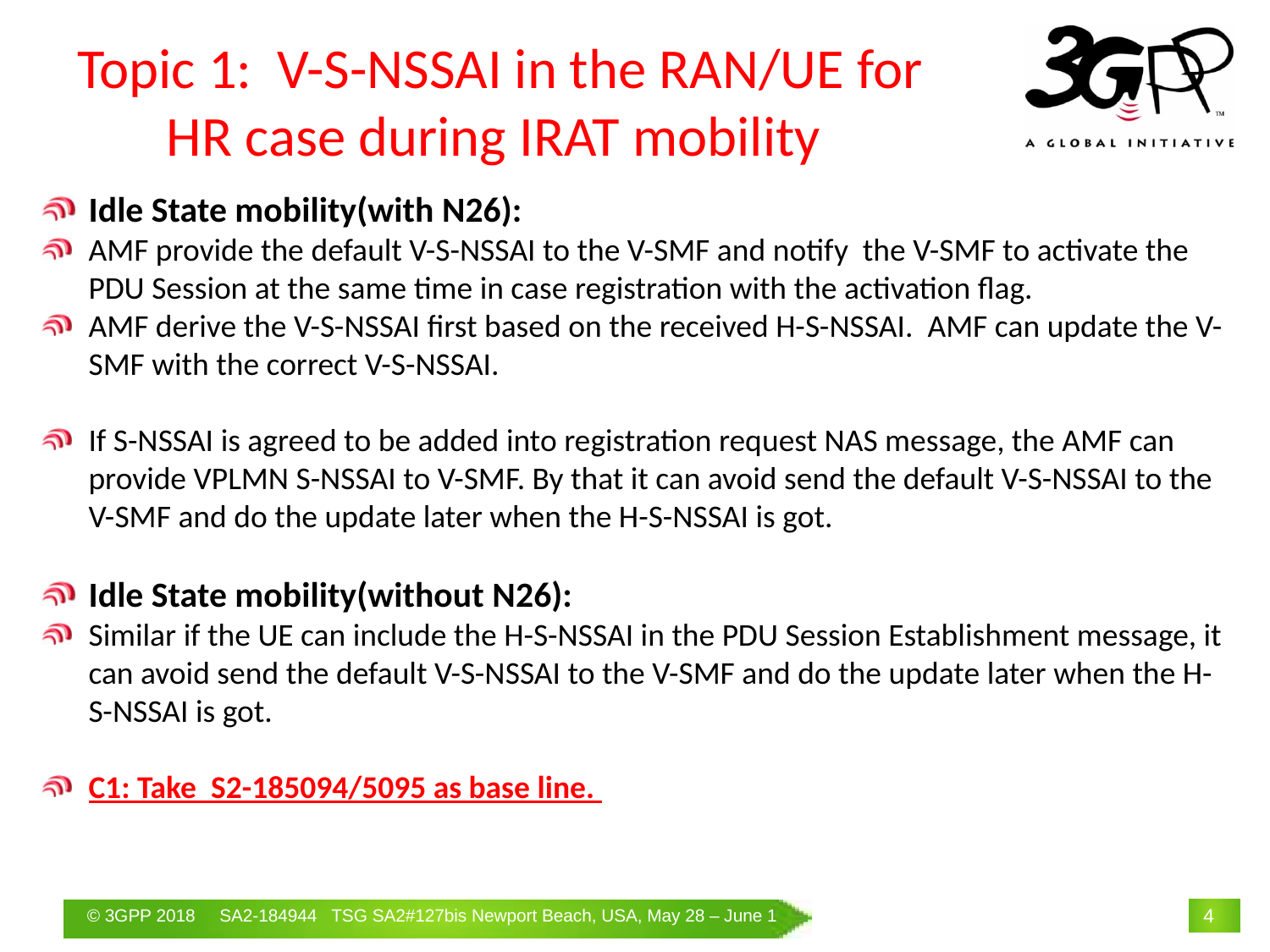

# Topic 1:  V-S-NSSAI in the RAN/UE for HR case during IRAT mobility
Idle State mobility(with N26):
AMF provide the default V-S-NSSAI to the V-SMF and notify  the V-SMF to activate the PDU Session at the same time in case registration with the activation flag.
AMF derive the V-S-NSSAI first based on the received H-S-NSSAI.  AMF can update the V-SMF with the correct V-S-NSSAI.

If S-NSSAI is agreed to be added into registration request NAS message, the AMF can provide VPLMN S-NSSAI to V-SMF. By that it can avoid send the default V-S-NSSAI to the V-SMF and do the update later when the H-S-NSSAI is got.

Idle State mobility(without N26):
Similar if the UE can include the H-S-NSSAI in the PDU Session Establishment message, it can avoid send the default V-S-NSSAI to the V-SMF and do the update later when the H-S-NSSAI is got.

C1: Take  S2-185094/5095 as base line.